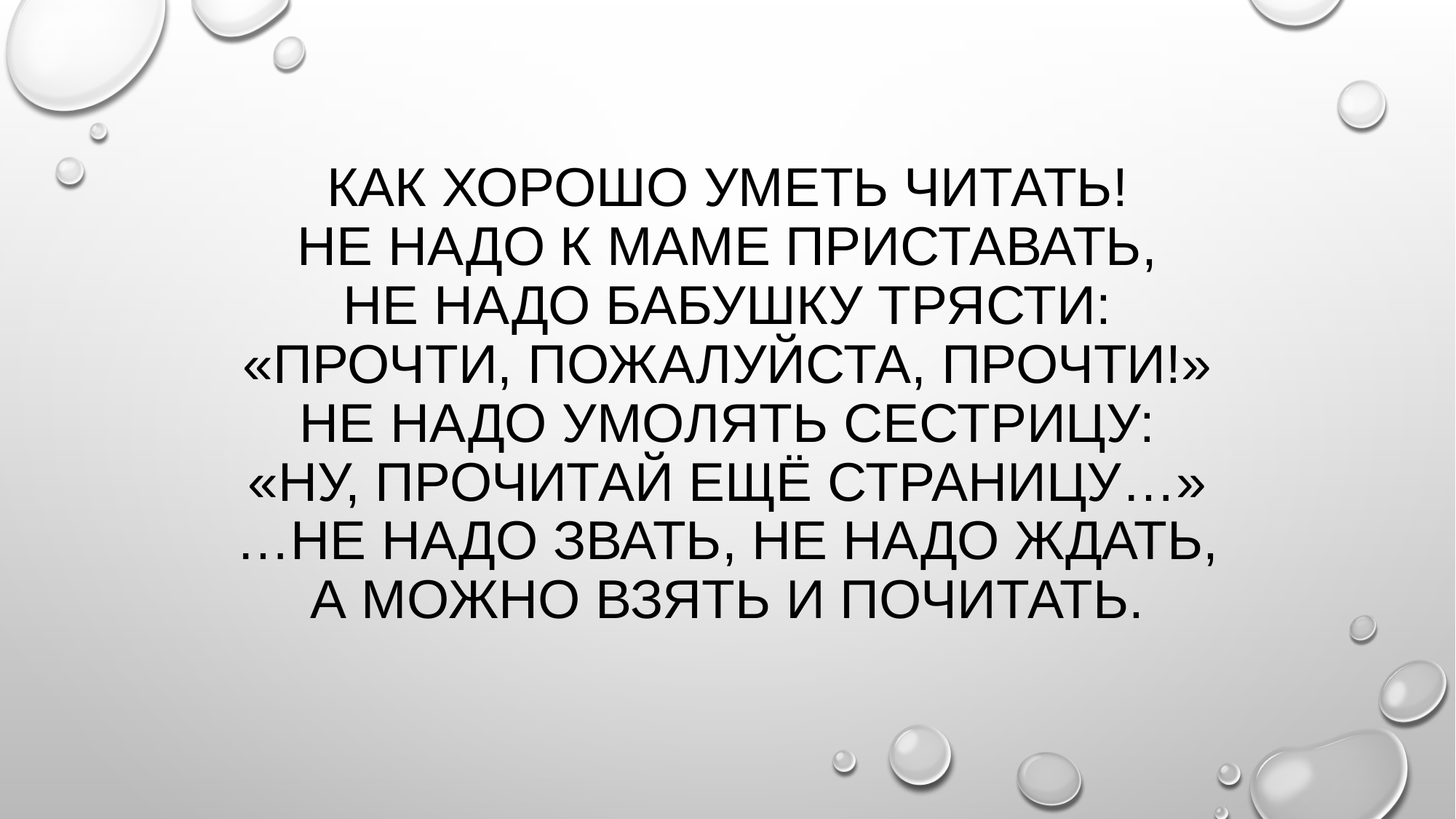

# Как хорошо уметь читать! Не надо к маме приставать, Не надо бабушку трясти: «Прочти, пожалуйста, прочти!» не надо умолять сестрицу: «ну, прочитай ещё страницу…» …не надо звать, не надо ждать, а можно взять и почитать.